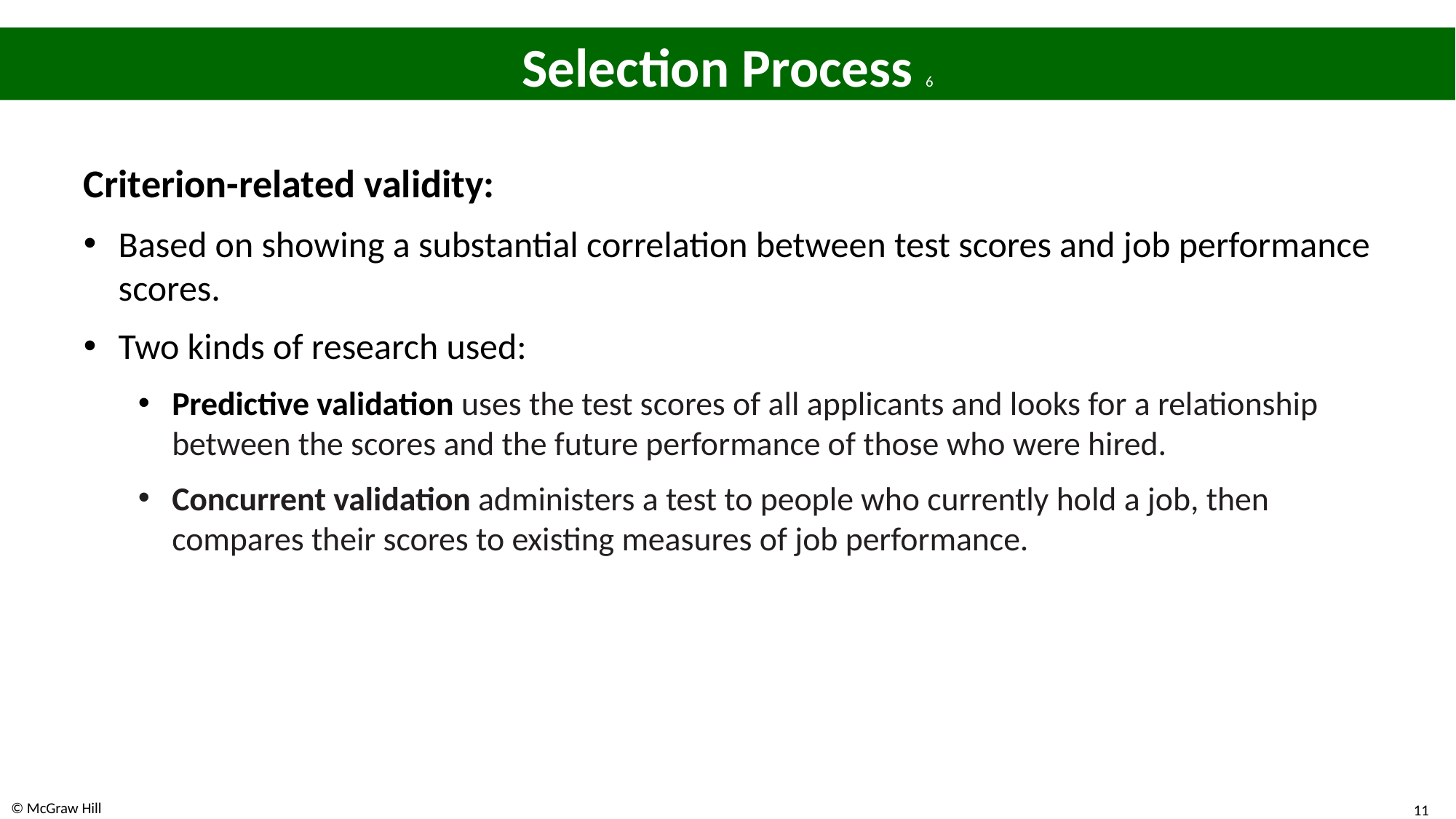

# Selection Process 6
Criterion-related validity:
Based on showing a substantial correlation between test scores and job performance scores.
Two kinds of research used:
Predictive validation uses the test scores of all applicants and looks for a relationship between the scores and the future performance of those who were hired.
Concurrent validation administers a test to people who currently hold a job, then compares their scores to existing measures of job performance.